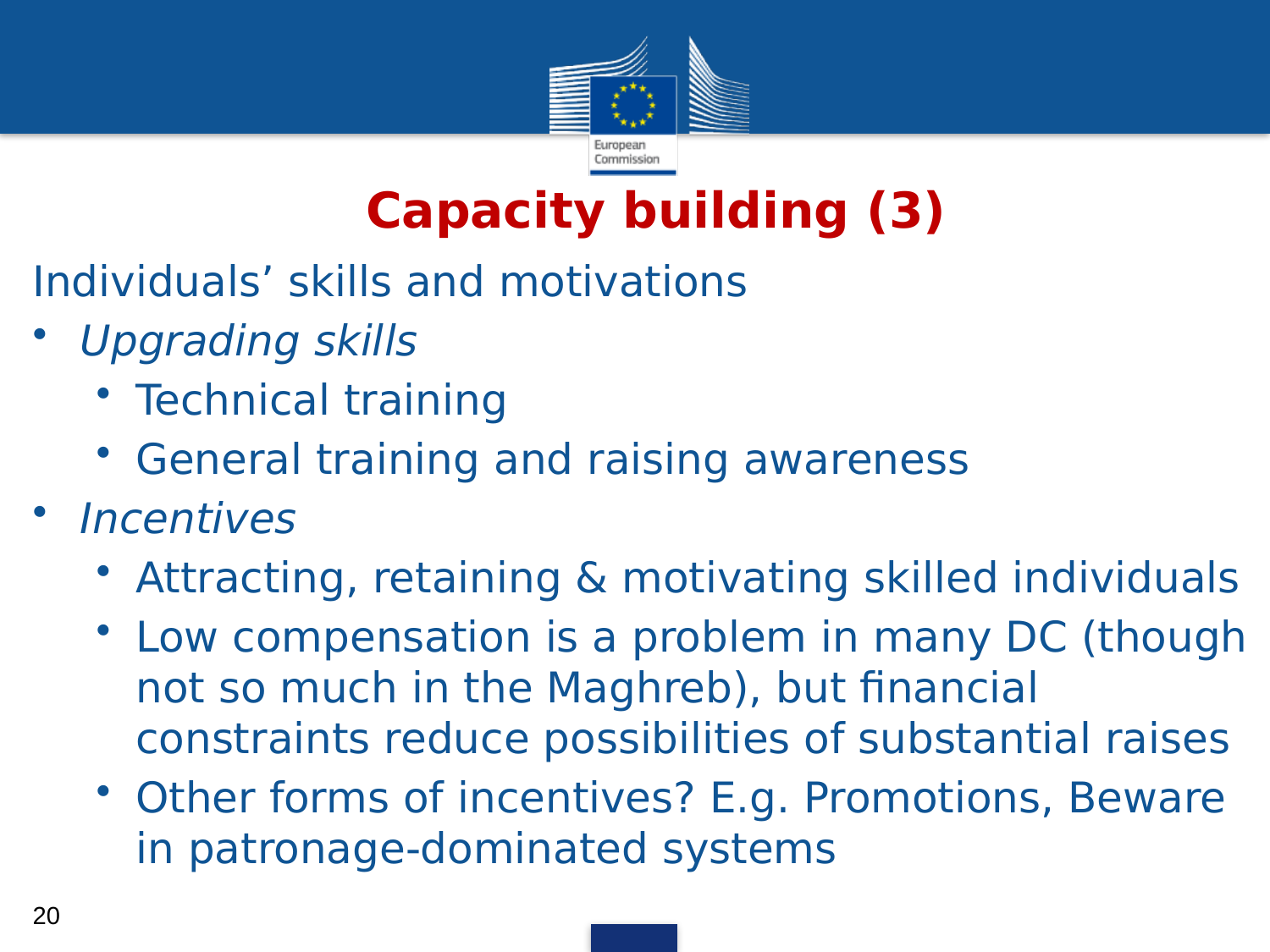

# Capacity building (3)
Individuals’ skills and motivations
Upgrading skills
Technical training
General training and raising awareness
Incentives
Attracting, retaining & motivating skilled individuals
Low compensation is a problem in many DC (though not so much in the Maghreb), but financial constraints reduce possibilities of substantial raises
Other forms of incentives? E.g. Promotions, Beware in patronage-dominated systems

20